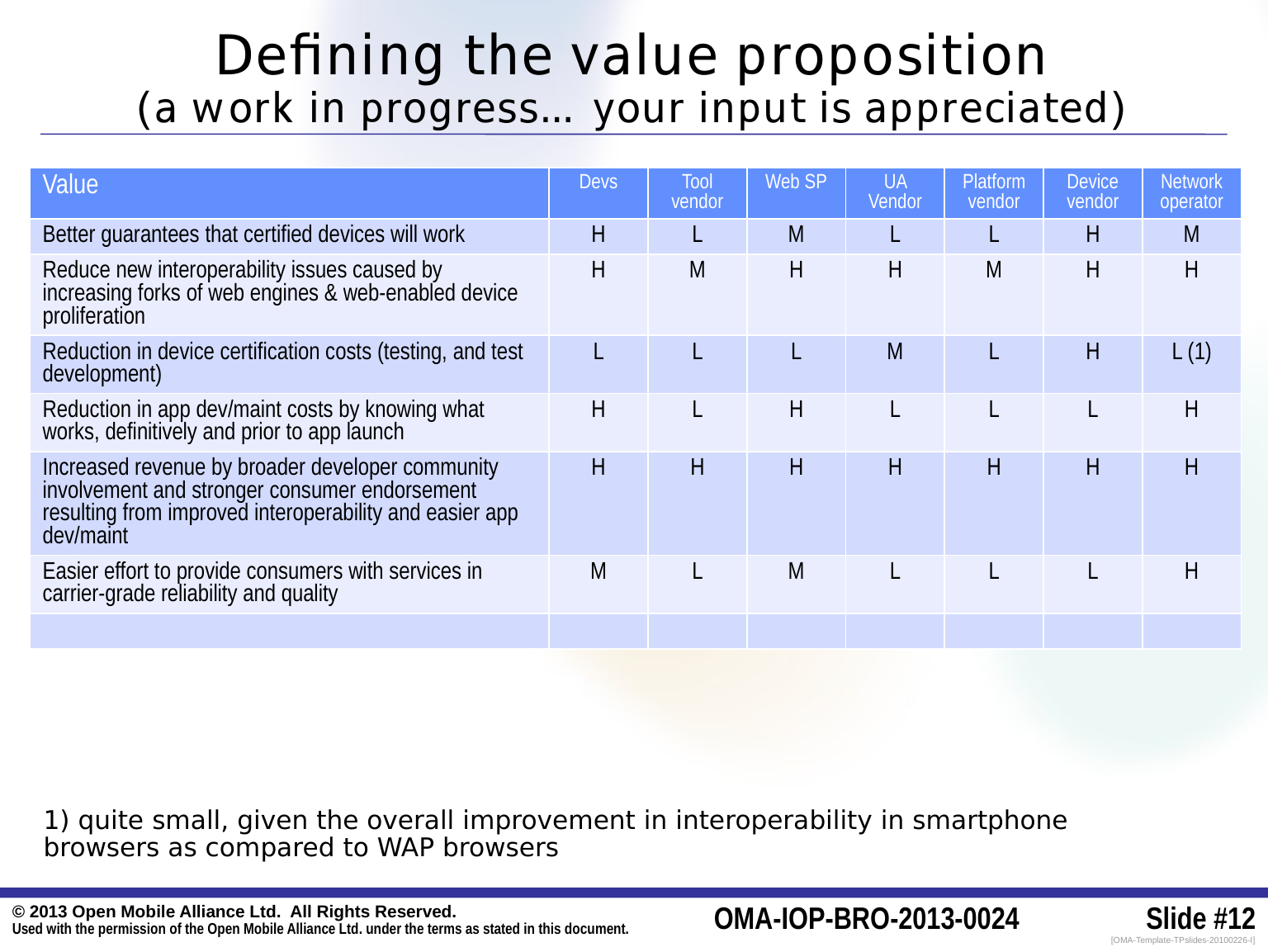

# Defining the value proposition (a work in progress… your input is appreciated)
| Value | Devs | Tool vendor | Web SP | UA Vendor | Platform vendor | Device vendor | Network operator |
| --- | --- | --- | --- | --- | --- | --- | --- |
| Better guarantees that certified devices will work | H | L | M | L | L | H | M |
| Reduce new interoperability issues caused by increasing forks of web engines & web-enabled device proliferation | H | M | H | H | M | H | H |
| Reduction in device certification costs (testing, and test development) | L | L | L | M | L | H | L (1) |
| Reduction in app dev/maint costs by knowing what works, definitively and prior to app launch | H | L | H | L | L | L | H |
| Increased revenue by broader developer community involvement and stronger consumer endorsement resulting from improved interoperability and easier app dev/maint | H | H | H | H | H | H | H |
| Easier effort to provide consumers with services in carrier-grade reliability and quality | M | L | M | L | L | L | H |
|  |  |  |  |  |  |  |  |
1) quite small, given the overall improvement in interoperability in smartphone browsers as compared to WAP browsers